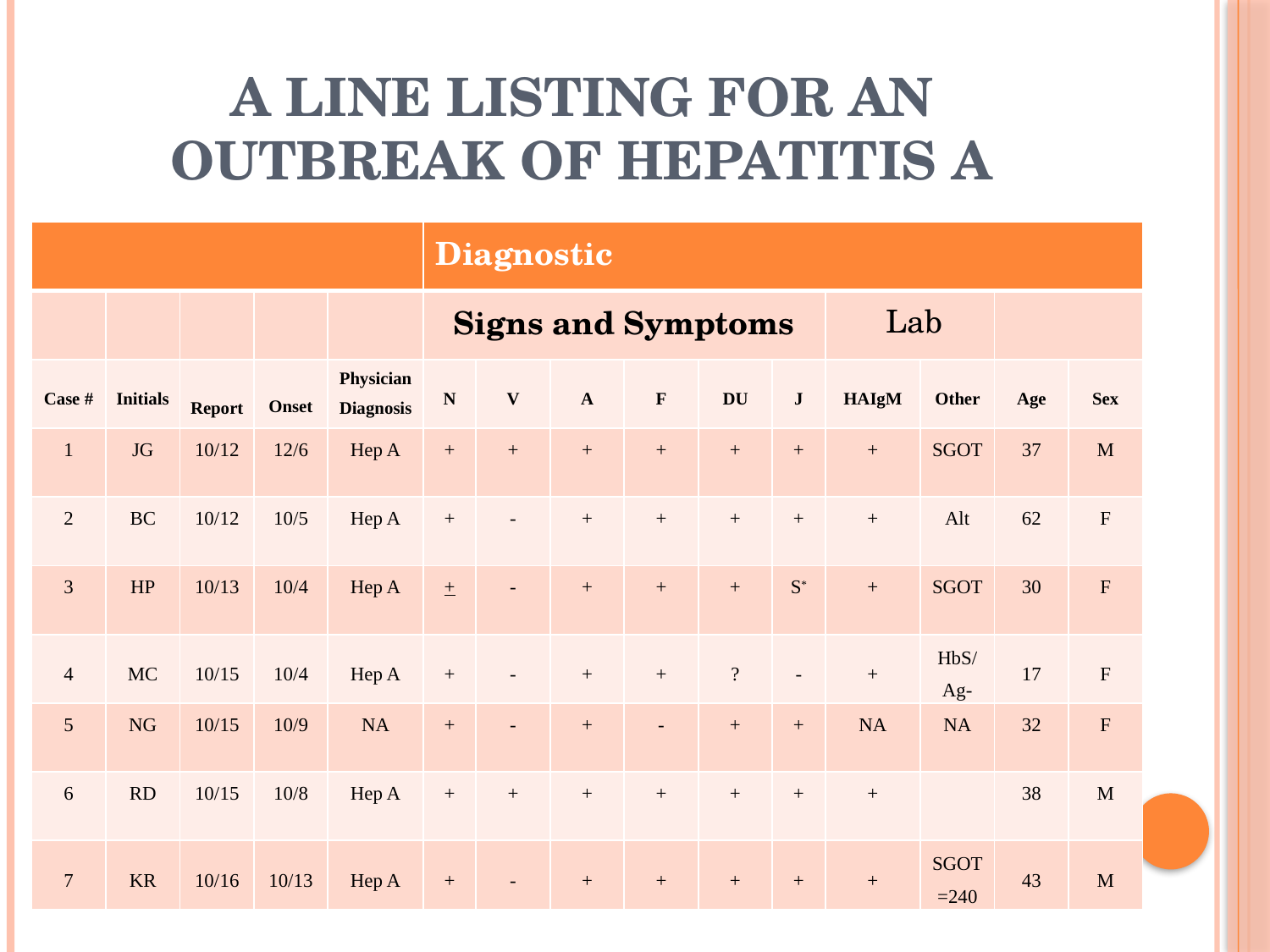

# a line listing for an outbreak of hepatitis A
|  |  |  |  |  | Diagnostic |  |  |  |  |  |  |  |  |  |
| --- | --- | --- | --- | --- | --- | --- | --- | --- | --- | --- | --- | --- | --- | --- |
|  |  |  |  |  | Signs and Symptoms |  |  |  |  |  | Lab |  |  |  |
| Case # | Initials | Report | Onset | Physician Diagnosis | N | V | A | F | DU | J | HAIgM | Other | Age | Sex |
| 1 | JG | 10/12 | 12/6 | Hep A | + | + | + | + | + | + | + | SGOT | 37 | M |
| 2 | BC | 10/12 | 10/5 | Hep A | + | - | + | + | + | + | + | Alt | 62 | F |
| 3 | HP | 10/13 | 10/4 | Hep A | + | - | + | + | + | S\* | + | SGOT | 30 | F |
| 4 | MC | 10/15 | 10/4 | Hep A | + | - | + | + | ? | - | + | HbS/ Ag- | 17 | F |
| 5 | NG | 10/15 | 10/9 | NA | + | - | + | - | + | + | NA | NA | 32 | F |
| 6 | RD | 10/15 | 10/8 | Hep A | + | + | + | + | + | + | + |  | 38 | M |
| 7 | KR | 10/16 | 10/13 | Hep A | + | - | + | + | + | + | + | SGOT=240 | 43 | M |